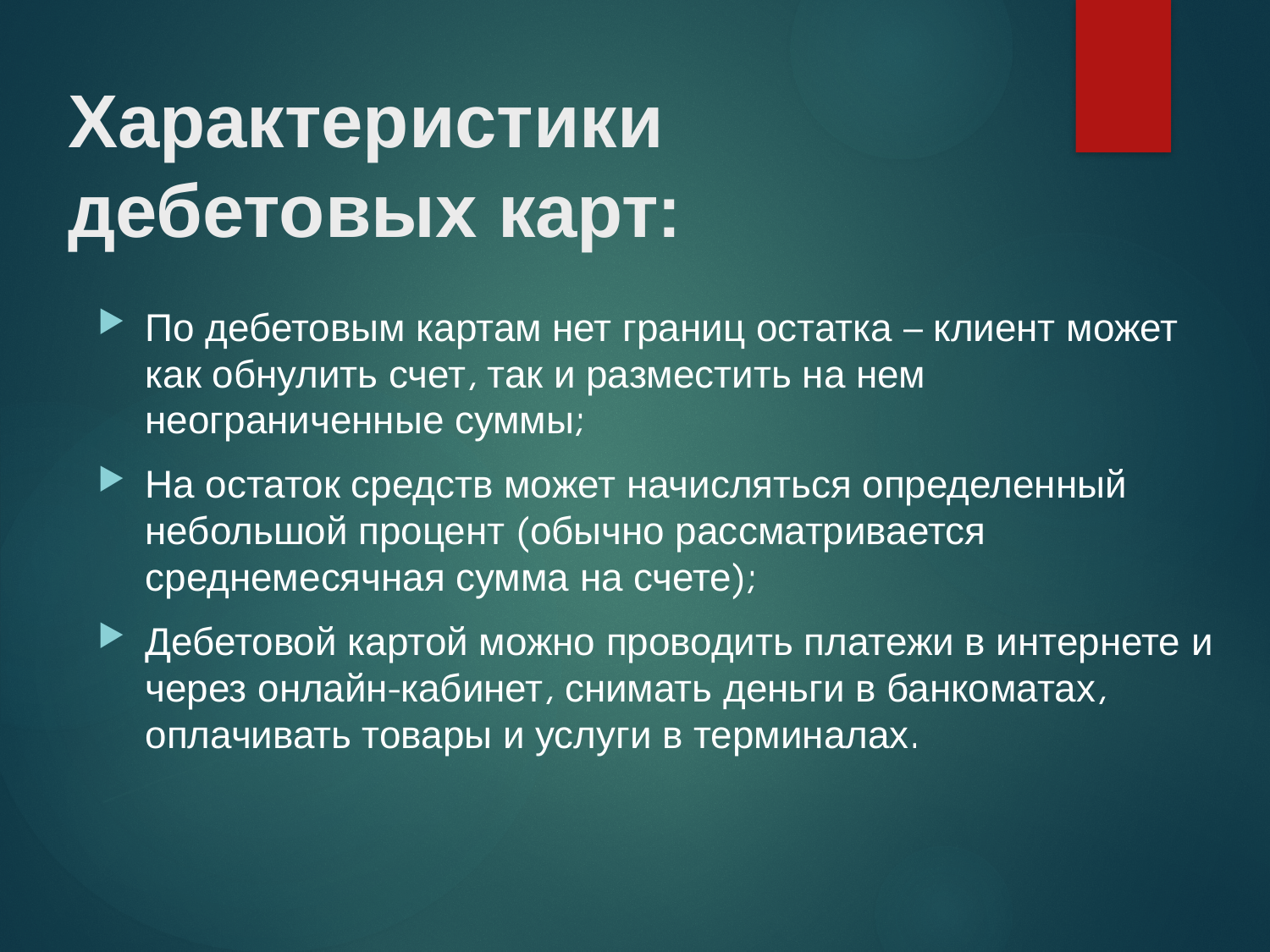

# Характеристики дебетовых карт:
По дебетовым картам нет границ остатка – клиент может как обнулить счет, так и разместить на нем неограниченные суммы;
На остаток средств может начисляться определенный небольшой процент (обычно рассматривается среднемесячная сумма на счете);
Дебетовой картой можно проводить платежи в интернете и через онлайн-кабинет, снимать деньги в банкоматах, оплачивать товары и услуги в терминалах.